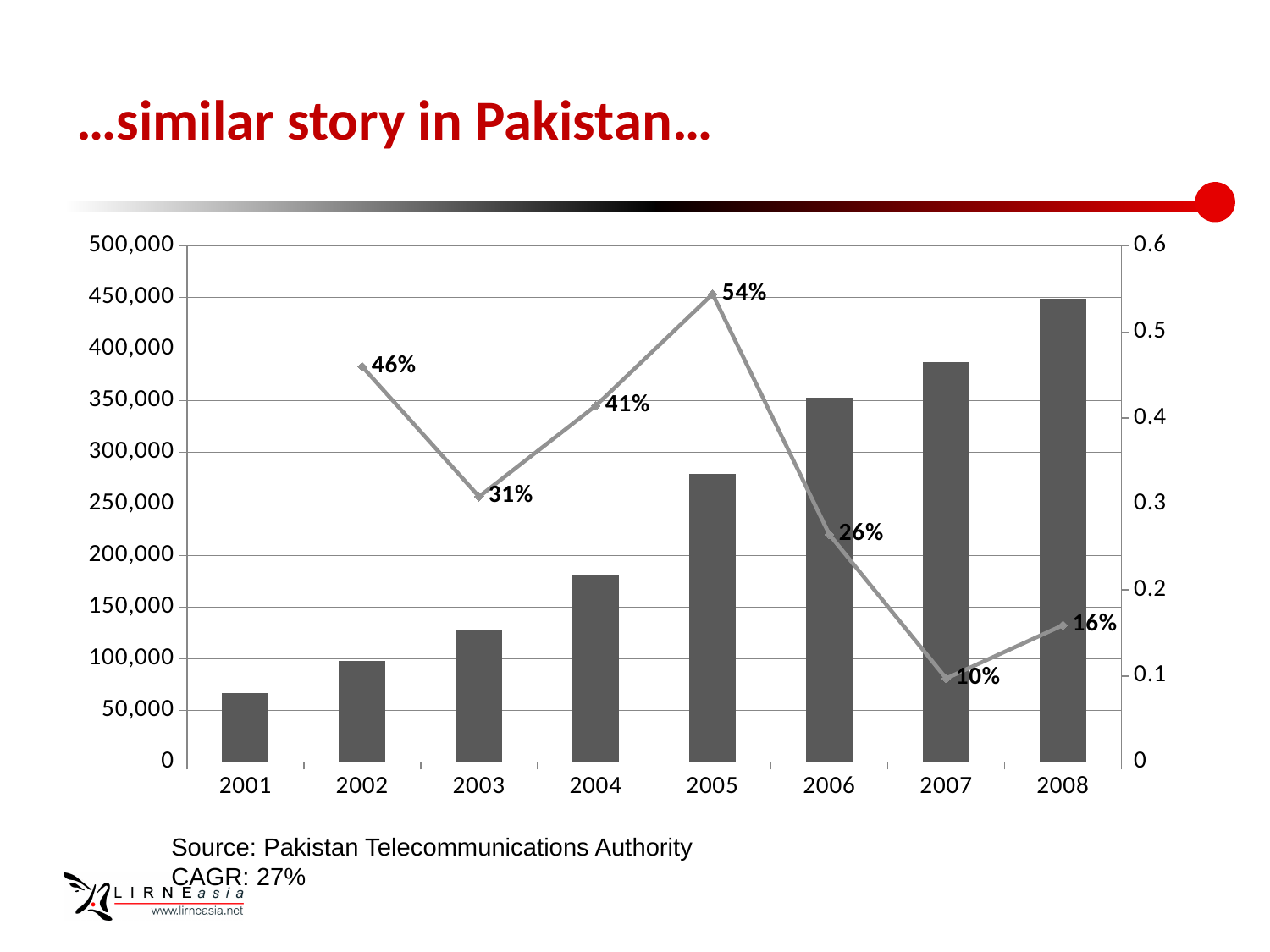

# …similar story in Pakistan…

### Chart

| Category |  |  |
|---|---|---|
| 2001 | 66968.0 | None |
| 2002 | 97751.0 | 0.4596673037868833 |
| 2003 | 127910.0 | 0.30852881300447393 |
| 2004 | 180901.0 | 0.4142834805722774 |
| 2005 | 279320.0 | 0.5440489549532618 |
| 2006 | 353194.0 | 0.2644780180438208 |
| 2007 | 387490.0 | 0.09710244228384422 |
| 2008 | 449121.0 | 0.15905184649926538 |
Source: Pakistan Telecommunications Authority
CAGR: 27%